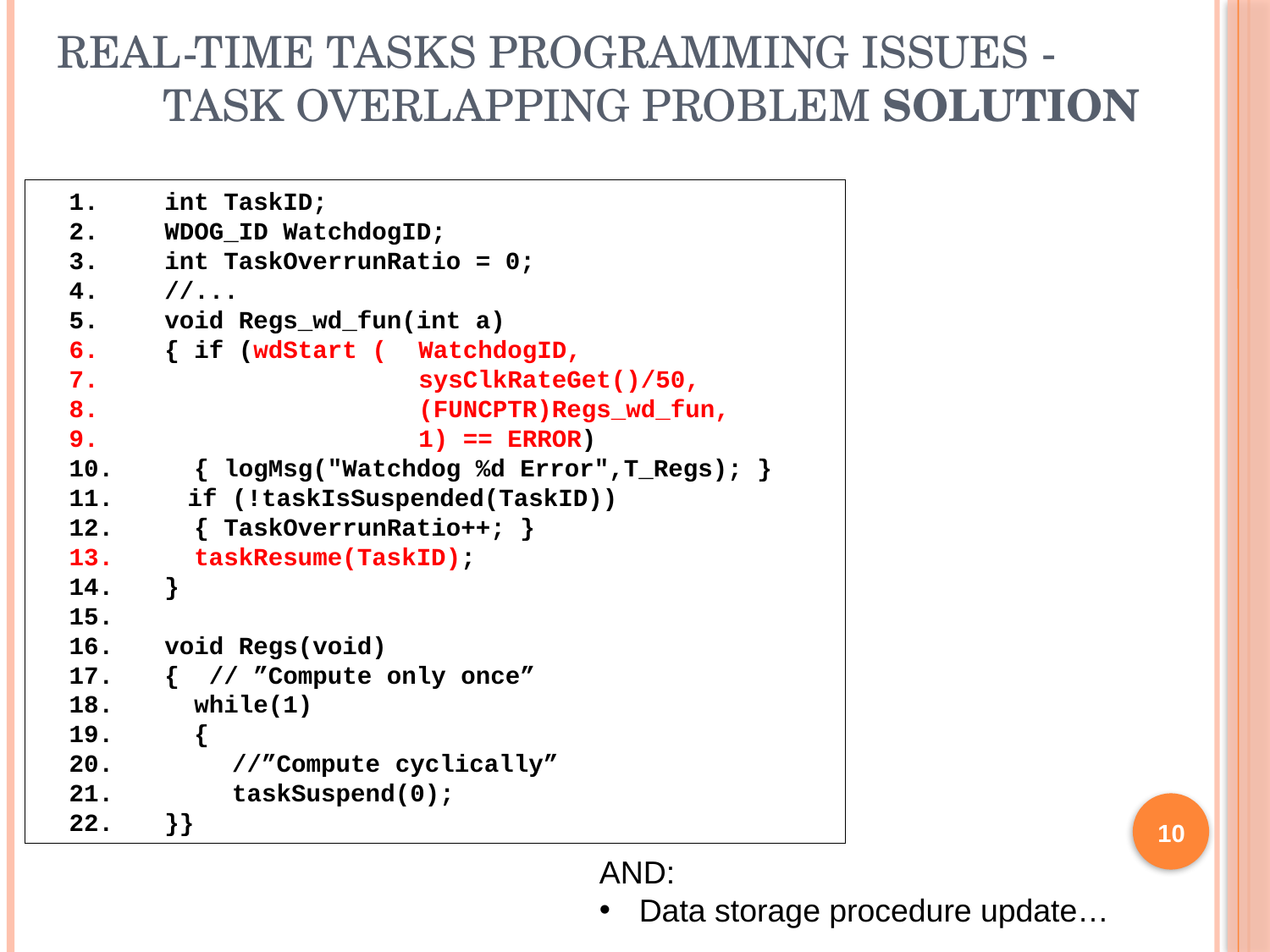

# Real-Time Tasks Programming Issues - Task Overlapping Problem Solution
1.	int TaskID;
2.	WDOG_ID WatchdogID;
3.	int TaskOverrunRatio = 0;
4.	//...
5.	void Regs_wd_fun(int a)
6.	{ if (wdStart (	WatchdogID,
7.			sysClkRateGet()/50,
8.			(FUNCPTR)Regs_wd_fun,
9.			1) == ERROR)
10.	  { logMsg("Watchdog %d Error",T_Regs); }
11.     if (!taskIsSuspended(TaskID))
12.	  { TaskOverrunRatio++; }
13.	  taskResume(TaskID);
14.	}
15.
16.	void Regs(void)
17.	{  // ”Compute only once”
18.	  while(1)
19.	  {
20.        //”Compute cyclically”
21.        taskSuspend(0);
22.	}}
10
AND:
Data storage procedure update…